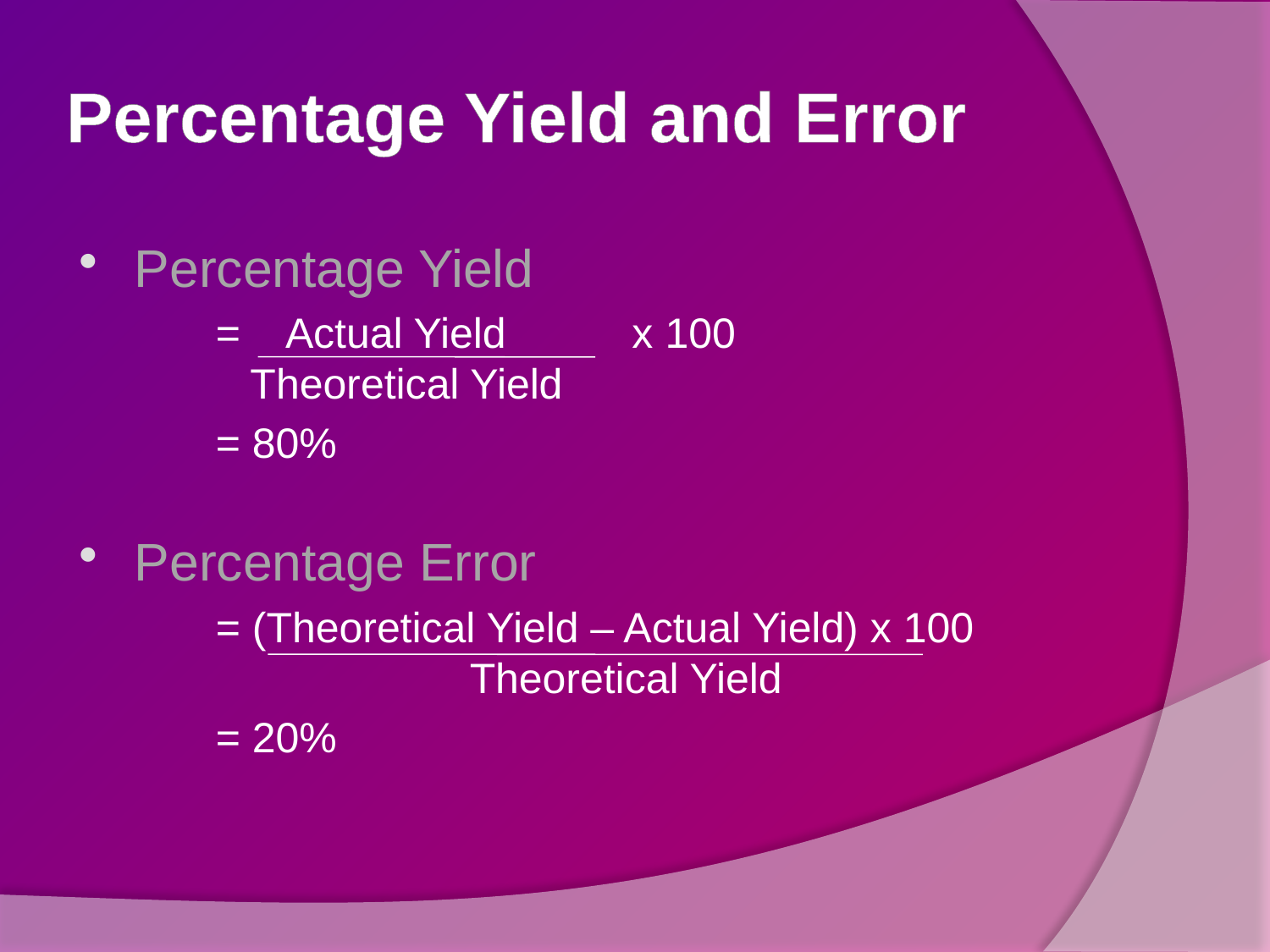

# Percentage Yield and Error
Percentage Yield
	=    Actual Yield	   x 100
   Theoretical Yield
	= 80%
Percentage Error
	= (Theoretical Yield – Actual Yield) x 100 			Theoretical Yield
	= 20%